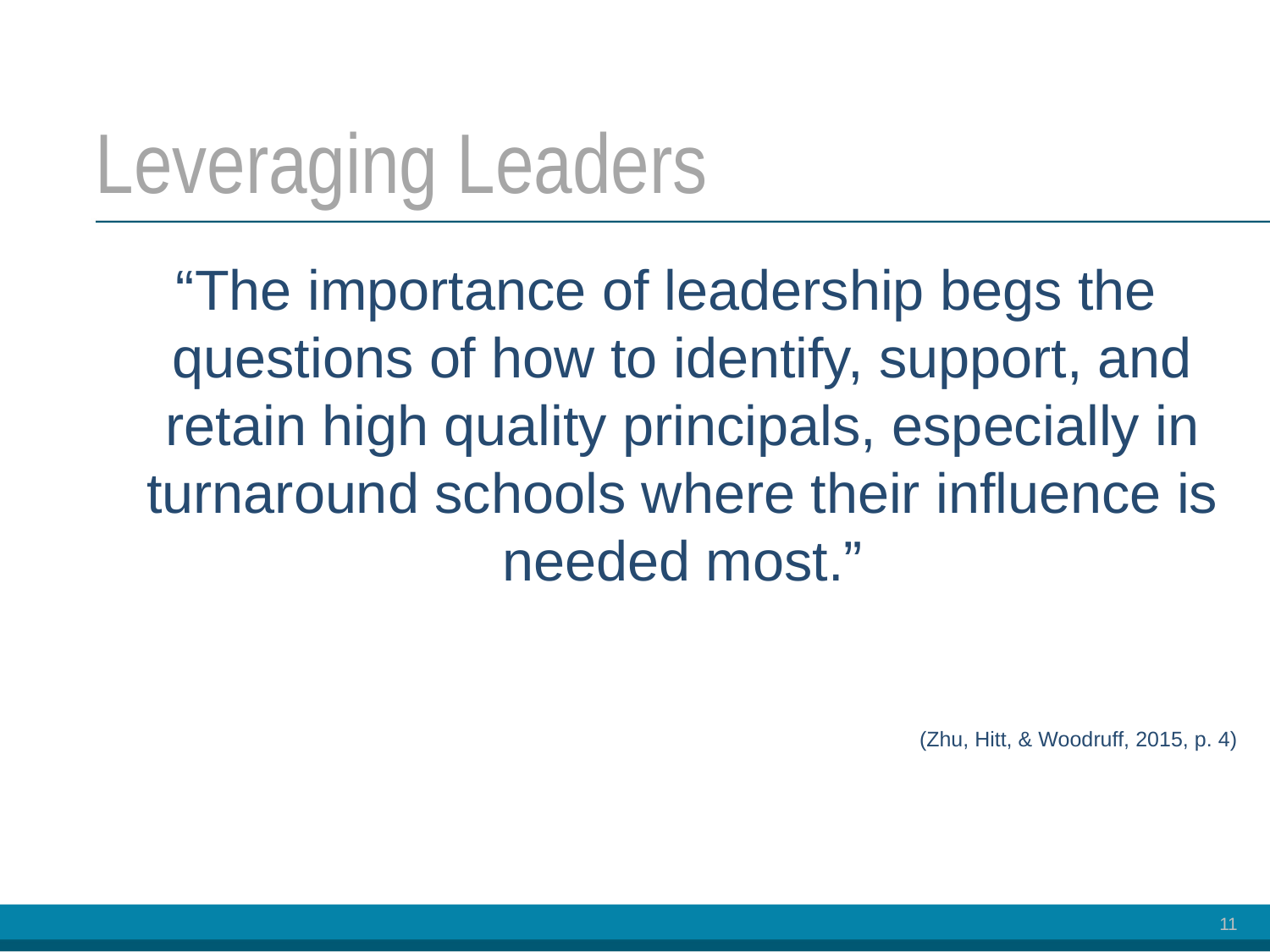

# Leveraging Leaders
“The importance of leadership begs the questions of how to identify, support, and retain high quality principals, especially in turnaround schools where their influence is needed most.”

(Zhu, Hitt, & Woodruff, 2015, p. 4)
11